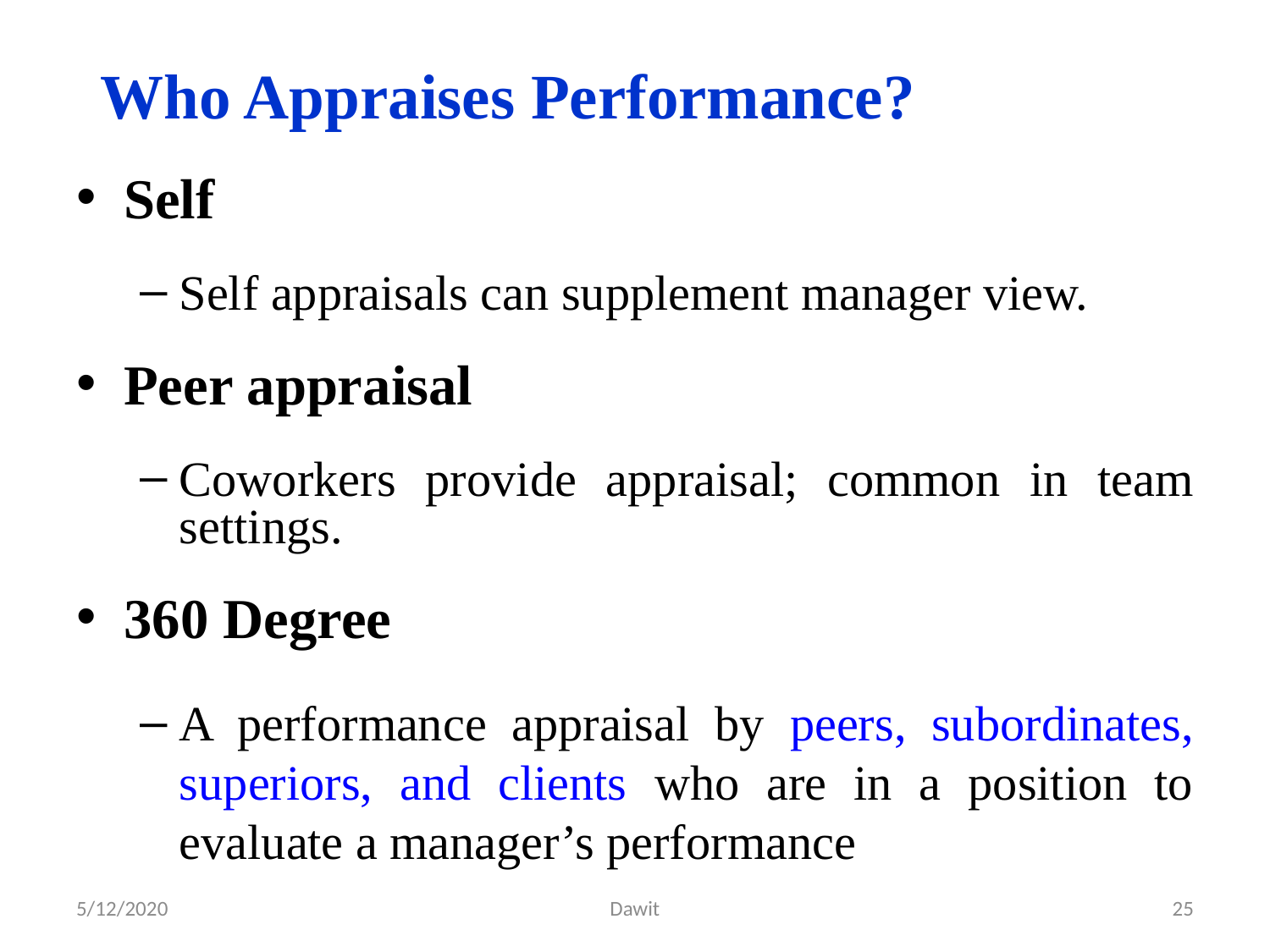

# Who Appraises Performance?
Self
Self appraisals can supplement manager view.
Peer appraisal
Coworkers provide appraisal; common in team settings.
360 Degree
A performance appraisal by peers, subordinates, superiors, and clients who are in a position to evaluate a manager’s performance

5/12/2020
Dawit
25